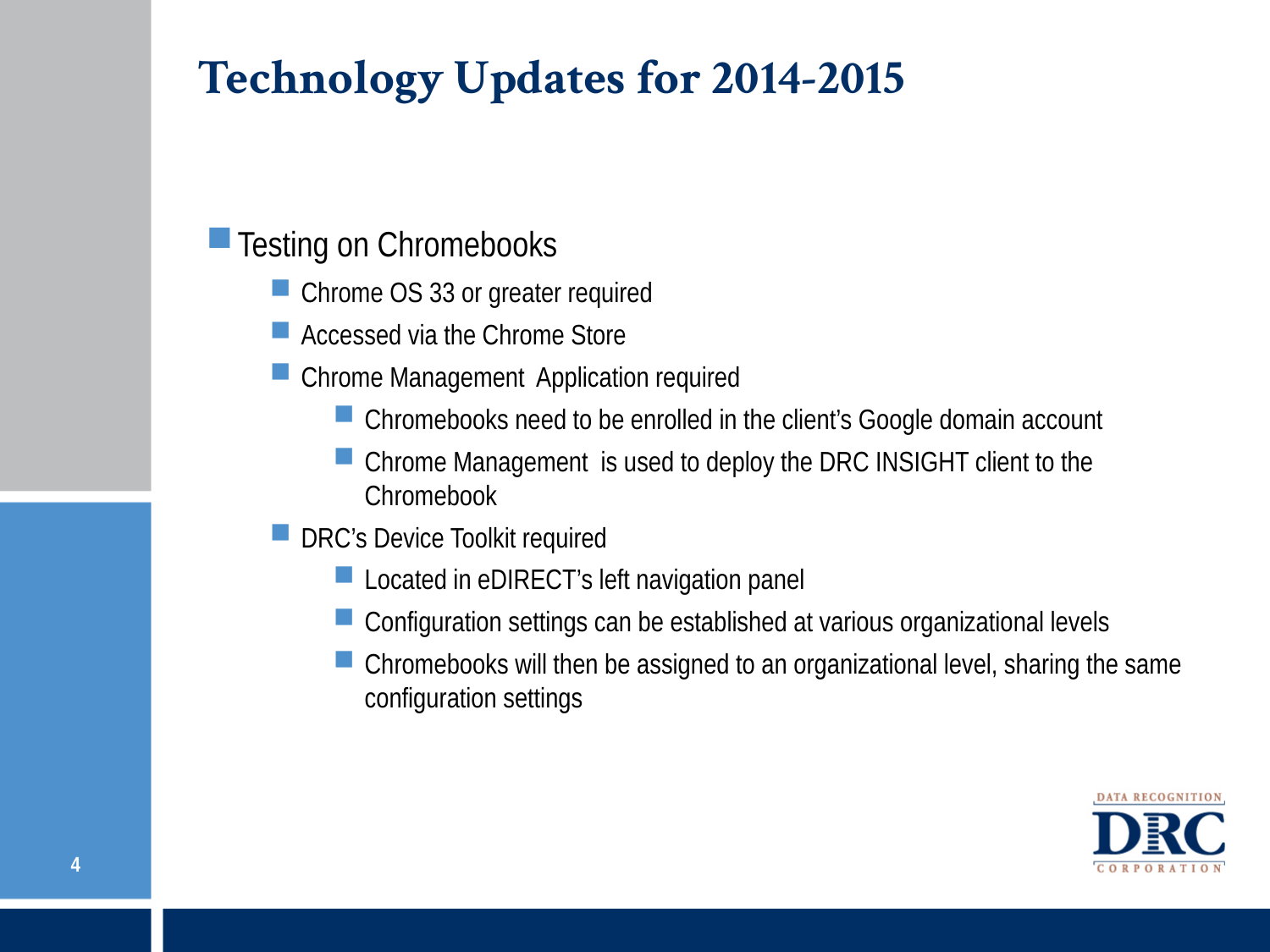

# Technology Updates for 2014-2015
Testing on Chromebooks
Chrome OS 33 or greater required
Accessed via the Chrome Store
Chrome Management  Application required
Chromebooks need to be enrolled in the client’s Google domain account
Chrome Management  is used to deploy the DRC INSIGHT client to the Chromebook
DRC’s Device Toolkit required
Located in eDIRECT’s left navigation panel
Configuration settings can be established at various organizational levels
Chromebooks will then be assigned to an organizational level, sharing the same configuration settings

4